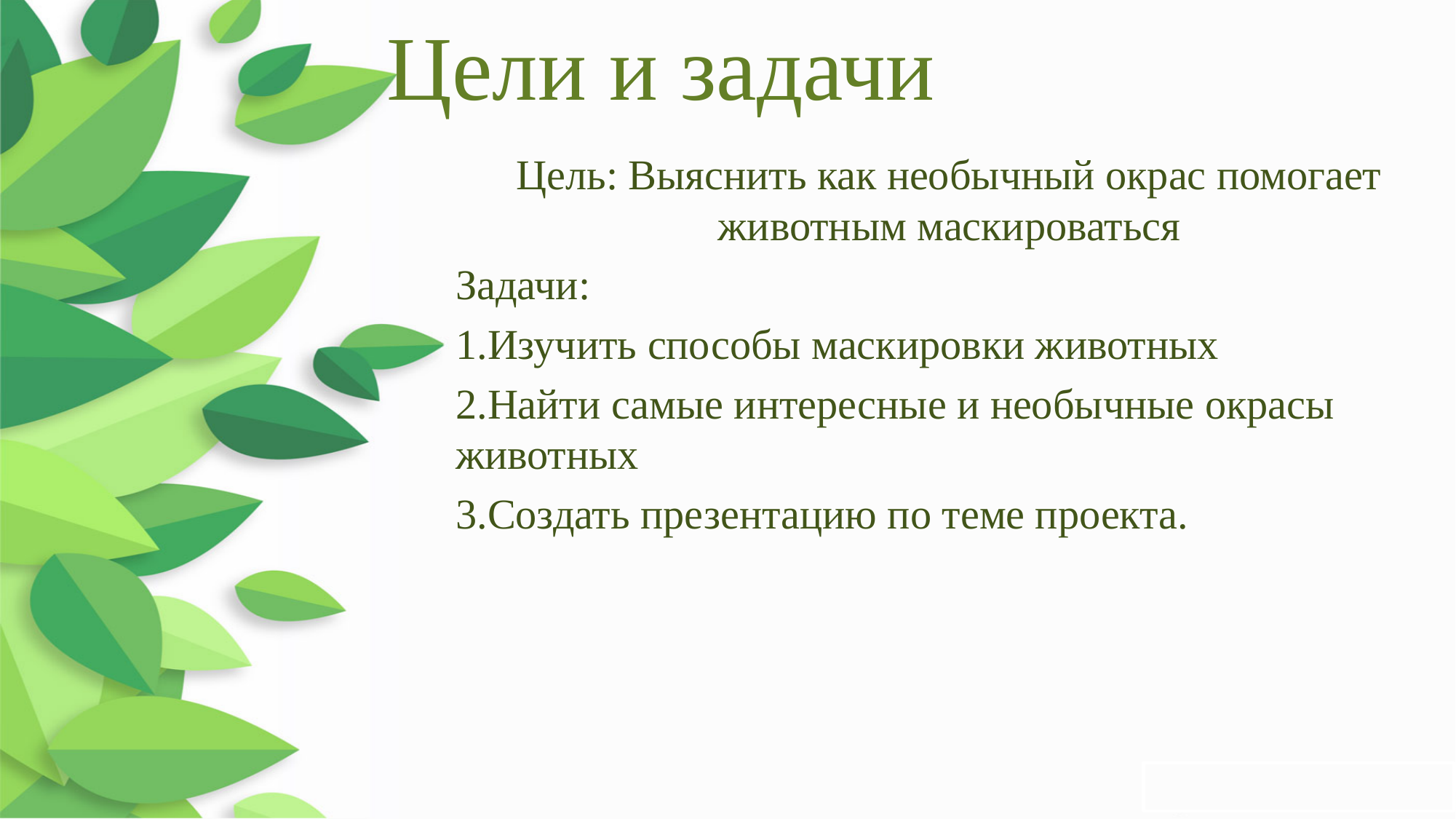

# Цели и задачи
Цель: Выяснить как необычный окрас помогает животным маскироваться
Задачи:
1.Изучить способы маскировки животных
2.Найти самые интересные и необычные окрасы животных
3.Создать презентацию по теме проекта.